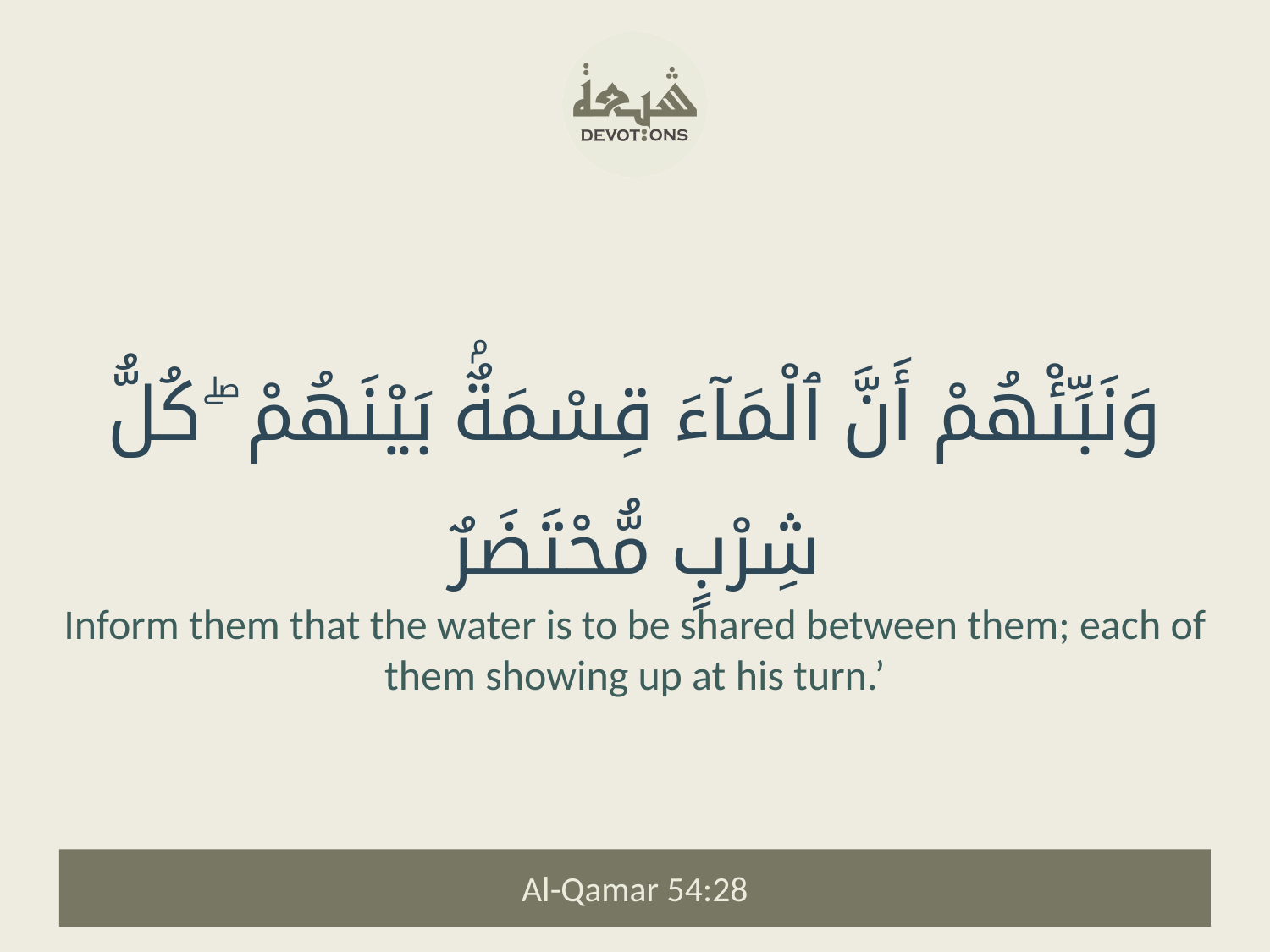

وَنَبِّئْهُمْ أَنَّ ٱلْمَآءَ قِسْمَةٌۢ بَيْنَهُمْ ۖ كُلُّ شِرْبٍ مُّحْتَضَرٌ
Inform them that the water is to be shared between them; each of them showing up at his turn.’
Al-Qamar 54:28